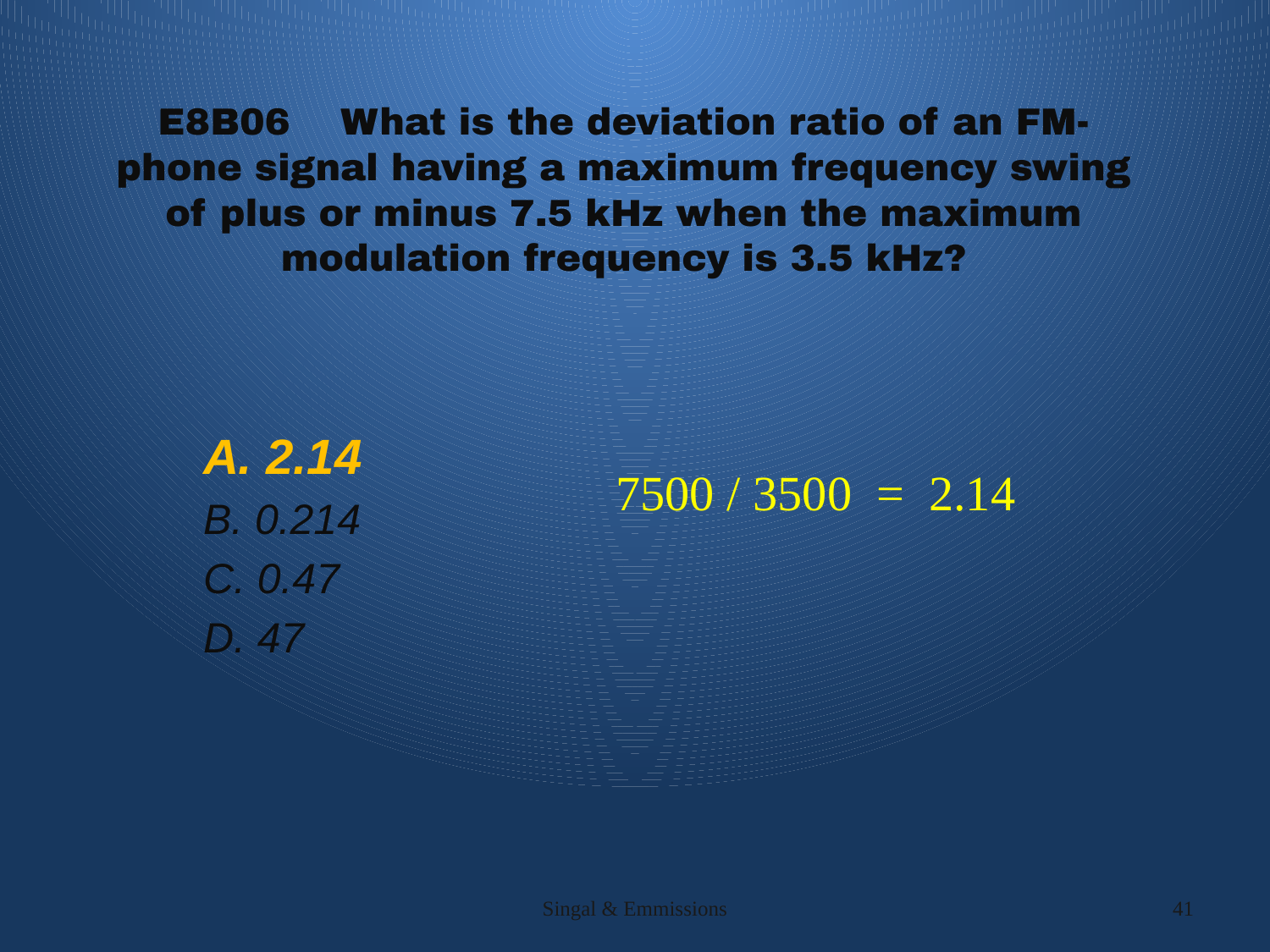

# E8B06    What is the deviation ratio of an FM-phone signal having a maximum frequency swing of plus or minus 7.5 kHz when the maximum modulation frequency is 3.5 kHz?

A. 2.14
B. 0.214
C. 0.47
D. 47
7500 / 3500  =  2.14
Singal & Emmissions
41